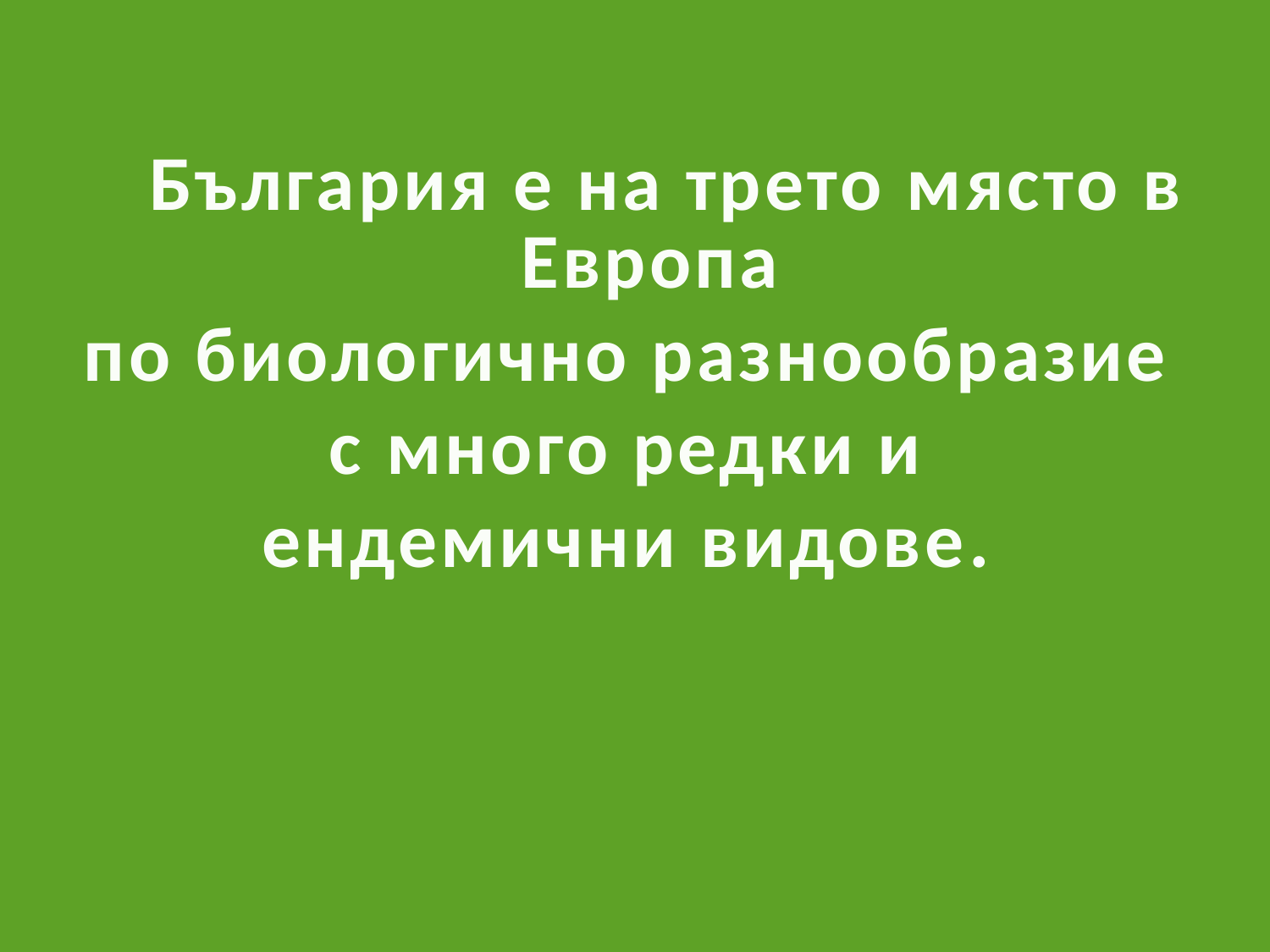

e
   България е на трето място в Европа
по биологично разнообразие
с много редки и
ендемични видове.